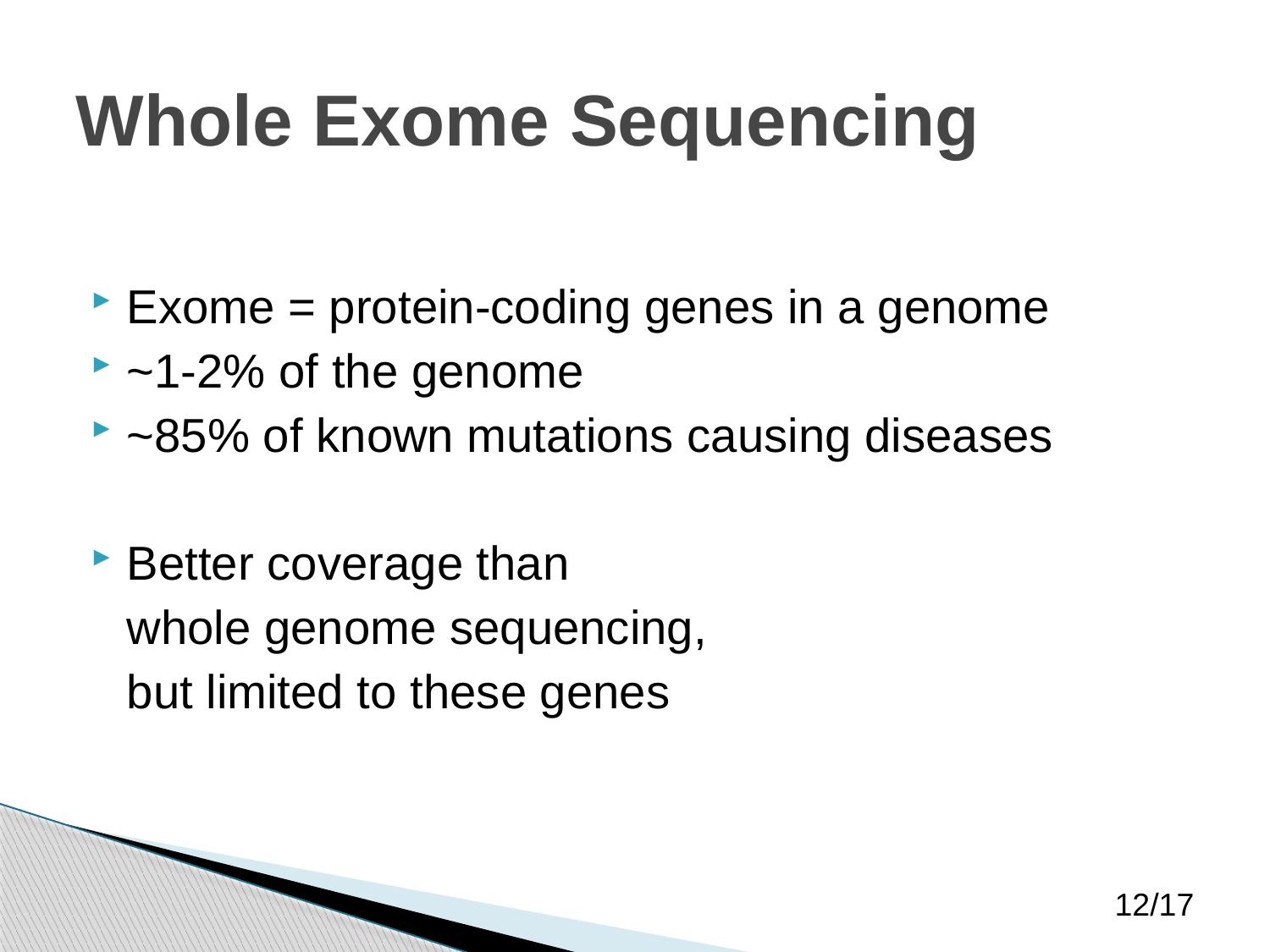

# Whole Exome Sequencing

Exome = protein-coding genes in a genome
~1-2% of the genome
~85% of known mutations causing diseases

Better coverage than
	whole genome sequencing,
	but limited to these genes